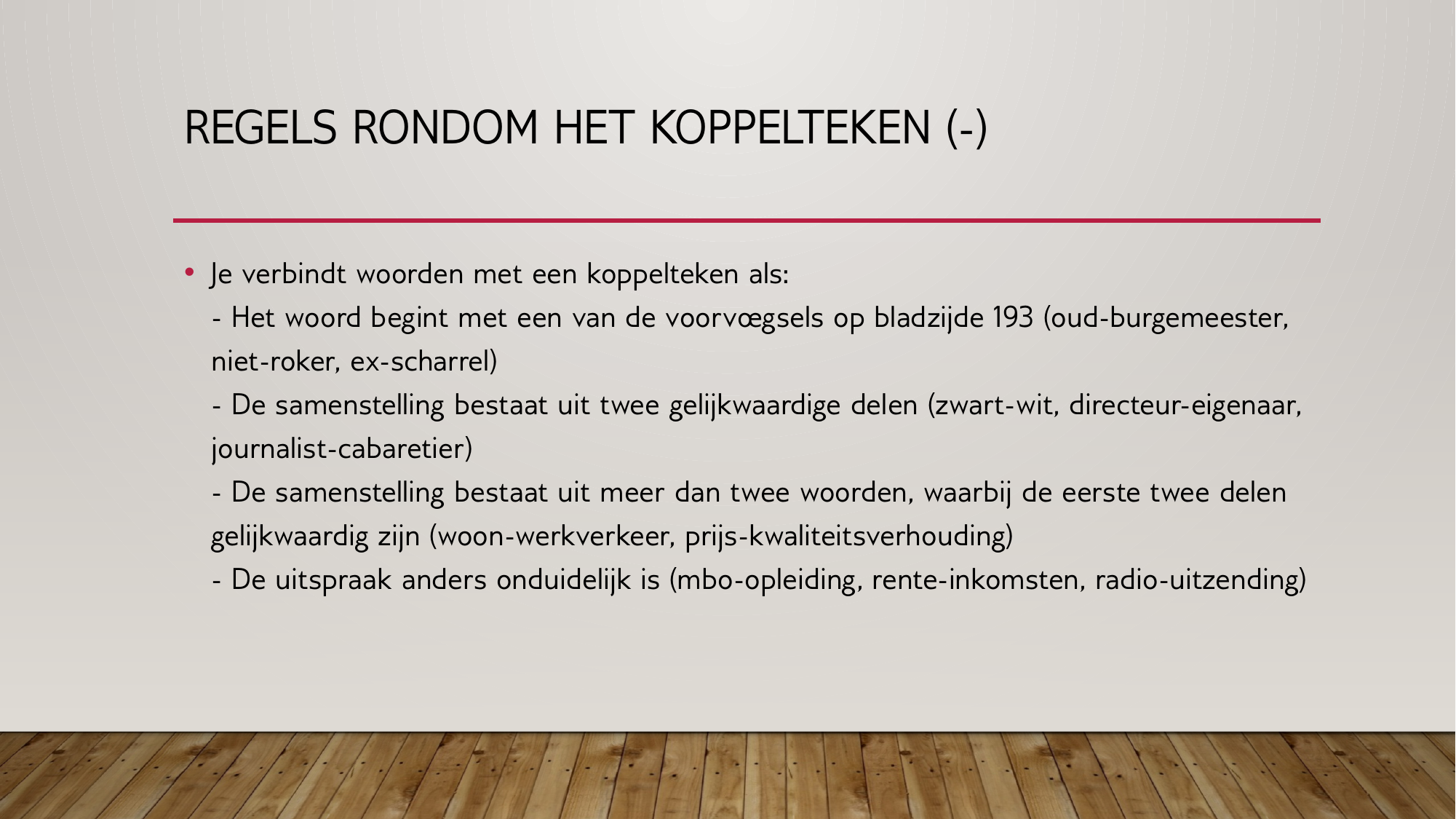

# Regels rondom het koppelteken (-)
Je verbindt woorden met een koppelteken als:
- Het woord begint met een van de voorvoegsels op bladzijde 193 (oud-burgemeester, niet-roker, ex-scharrel)
- De samenstelling bestaat uit twee gelijkwaardige delen (zwart-wit, directeur-eigenaar, journalist-cabaretier)
- De samenstelling bestaat uit meer dan twee woorden, waarbij de eerste twee delen gelijkwaardig zijn (woon-werkverkeer, prijs-kwaliteitsverhouding)
- De uitspraak anders onduidelijk is (mbo-opleiding, rente-inkomsten, radio-uitzending)